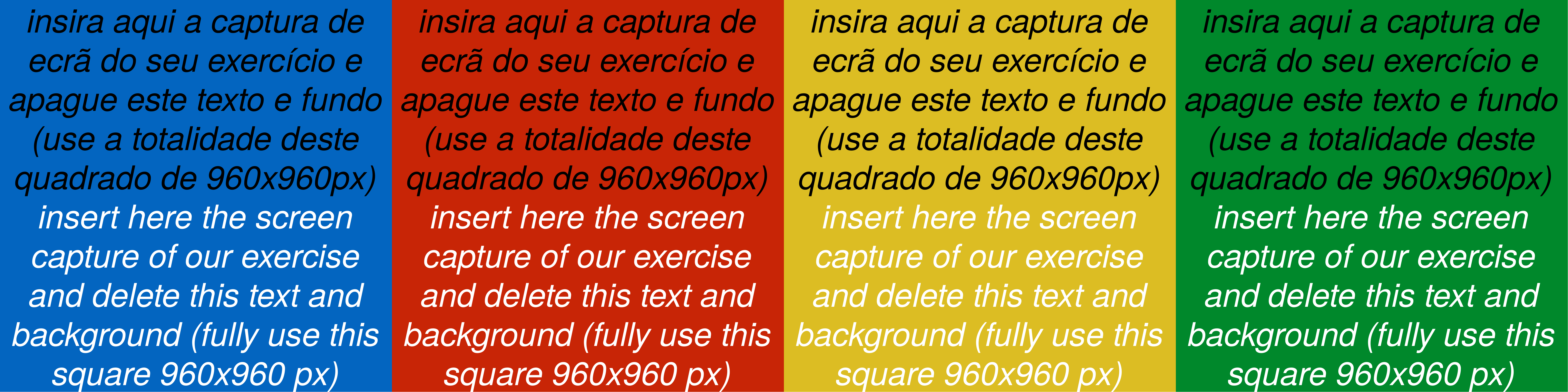

insira aqui a captura de ecrã do seu exercício e apague este texto e fundo
(use a totalidade deste quadrado de 960x960px)
insert here the screen capture of our exercise and delete this text and background (fully use this square 960x960 px)
insira aqui a captura de ecrã do seu exercício e apague este texto e fundo
(use a totalidade deste quadrado de 960x960px)
insert here the screen capture of our exercise and delete this text and background (fully use this square 960x960 px)
insira aqui a captura de ecrã do seu exercício e apague este texto e fundo
(use a totalidade deste quadrado de 960x960px)
insert here the screen capture of our exercise and delete this text and background (fully use this square 960x960 px)
insira aqui a captura de ecrã do seu exercício e apague este texto e fundo
(use a totalidade deste quadrado de 960x960px)
insert here the screen capture of our exercise and delete this text and background (fully use this square 960x960 px)